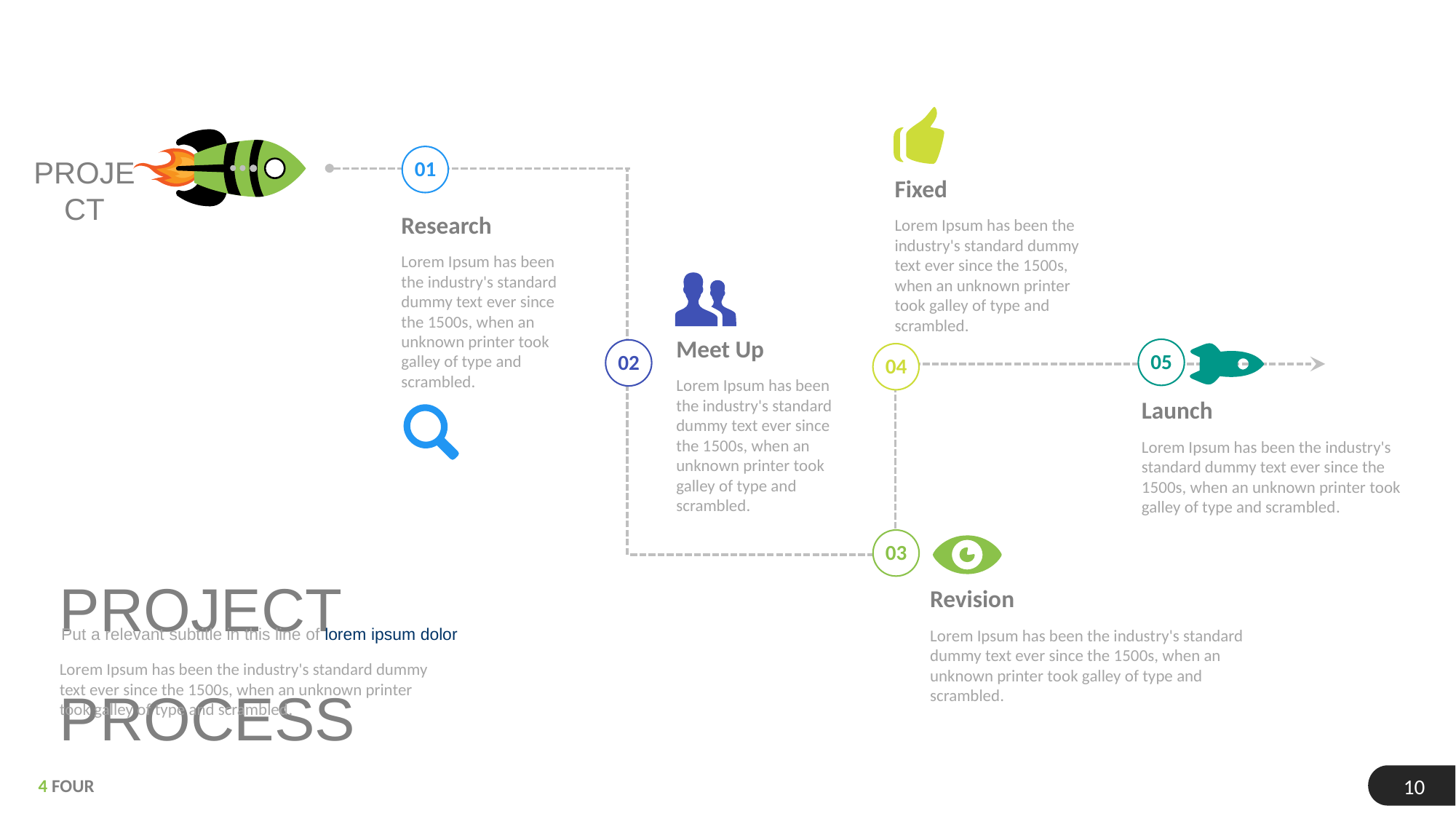

PROJECT
01
Fixed
Lorem Ipsum has been the industry's standard dummy text ever since the 1500s, when an unknown printer took galley of type and scrambled.
Research
Lorem Ipsum has been the industry's standard dummy text ever since the 1500s, when an unknown printer took galley of type and scrambled.

Meet Up
Lorem Ipsum has been the industry's standard dummy text ever since the 1500s, when an unknown printer took galley of type and scrambled.

05
02

04
Launch
Lorem Ipsum has been the industry's standard dummy text ever since the 1500s, when an unknown printer took galley of type and scrambled.

PROJECT PROCESS

03

Revision
Lorem Ipsum has been the industry's standard dummy text ever since the 1500s, when an unknown printer took galley of type and scrambled.
Put a relevant subtitle in this line of lorem ipsum dolor
Lorem Ipsum has been the industry's standard dummy text ever since the 1500s, when an unknown printer took galley of type and scrambled.
10